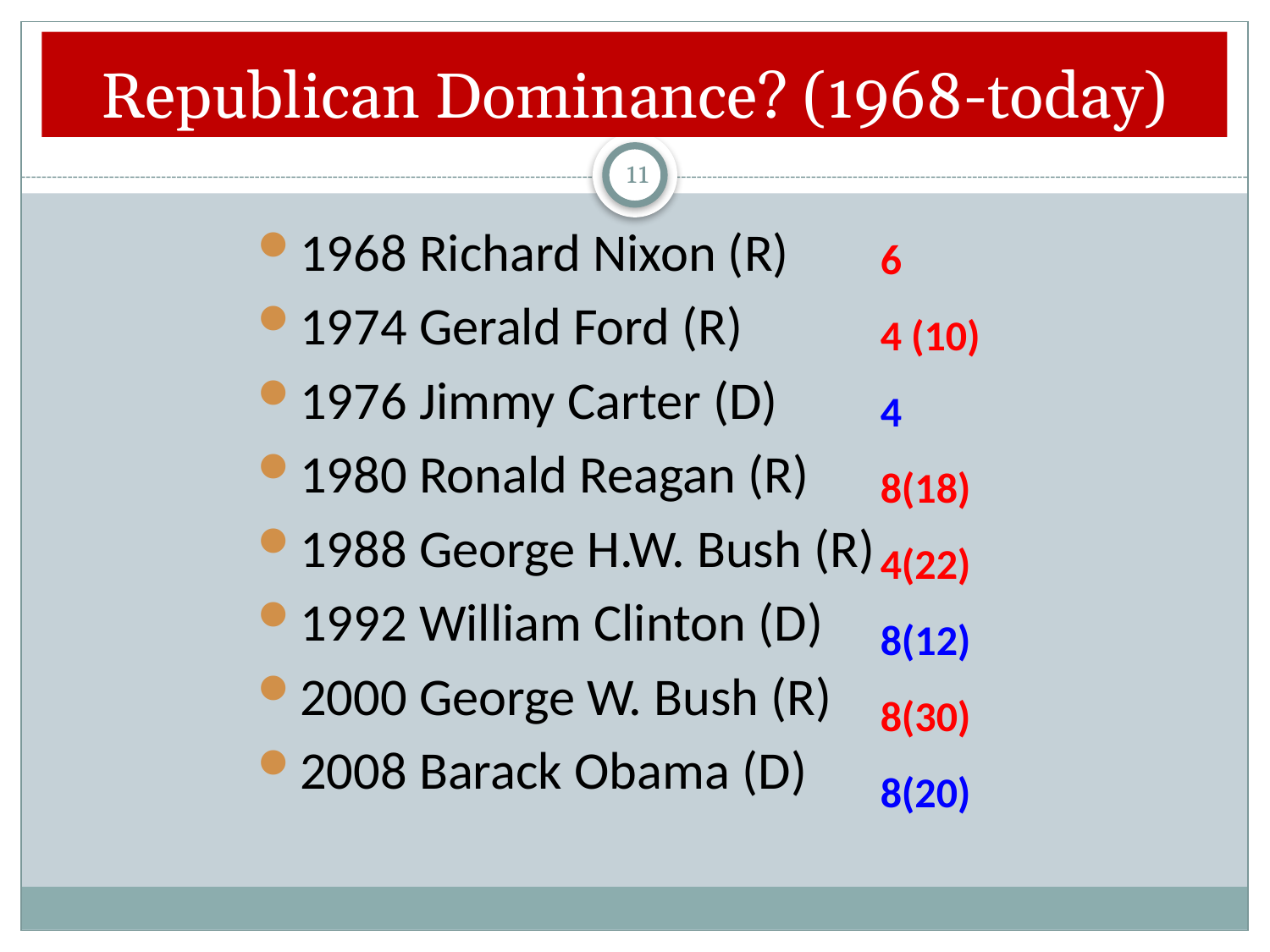

# Republican Dominance? (1968-today)
11
6
4 (10)
4
8(18)
4(22)
8(12)
8(30)
8(20)
1968 Richard Nixon (R)
1974 Gerald Ford (R)
1976 Jimmy Carter (D)
1980 Ronald Reagan (R)
1988 George H.W. Bush (R)
1992 William Clinton (D)
2000 George W. Bush (R)
2008 Barack Obama (D)